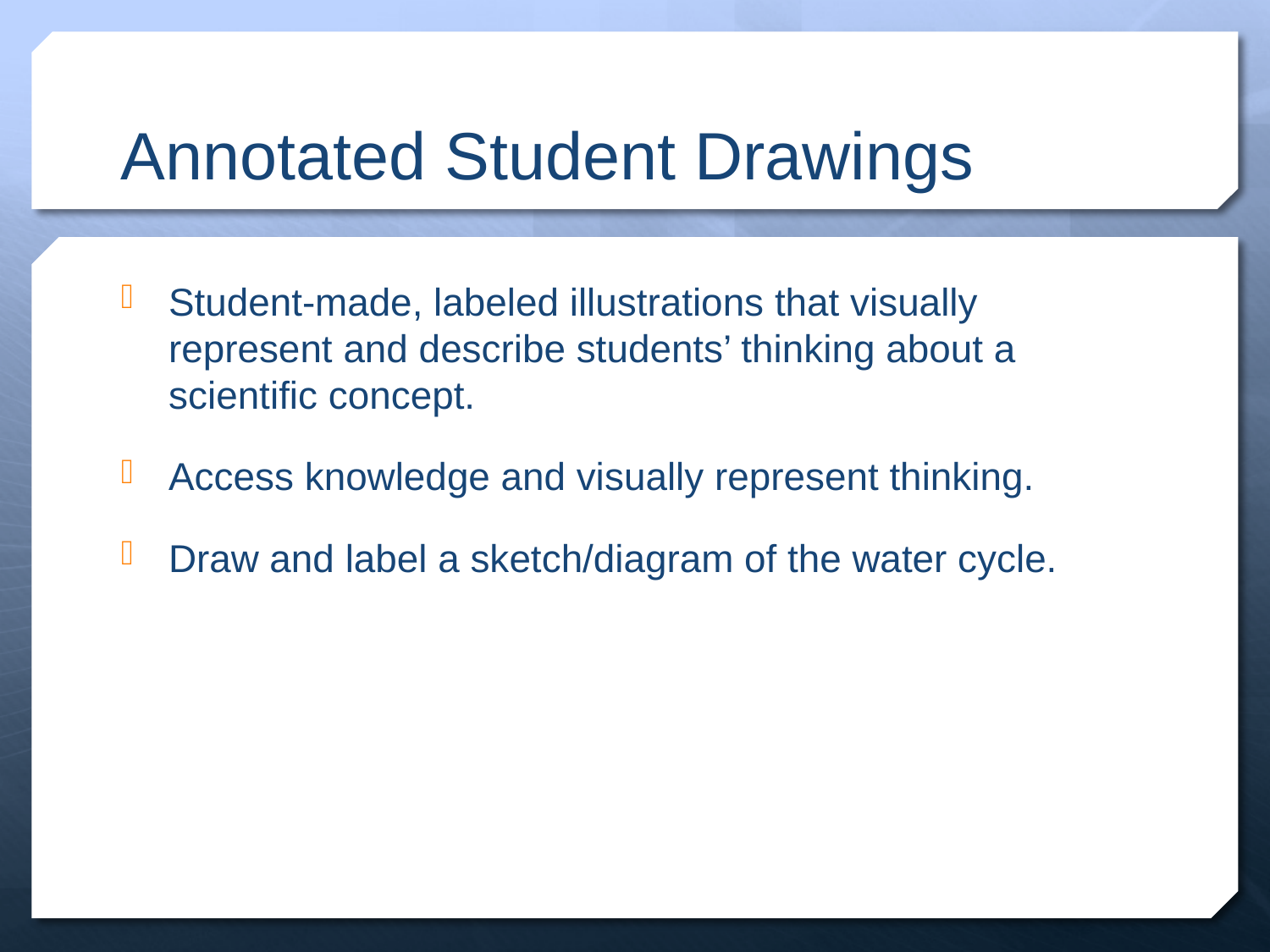

# Annotated Student Drawings
Student-made, labeled illustrations that visually represent and describe students’ thinking about a scientific concept.
Access knowledge and visually represent thinking.
Draw and label a sketch/diagram of the water cycle.